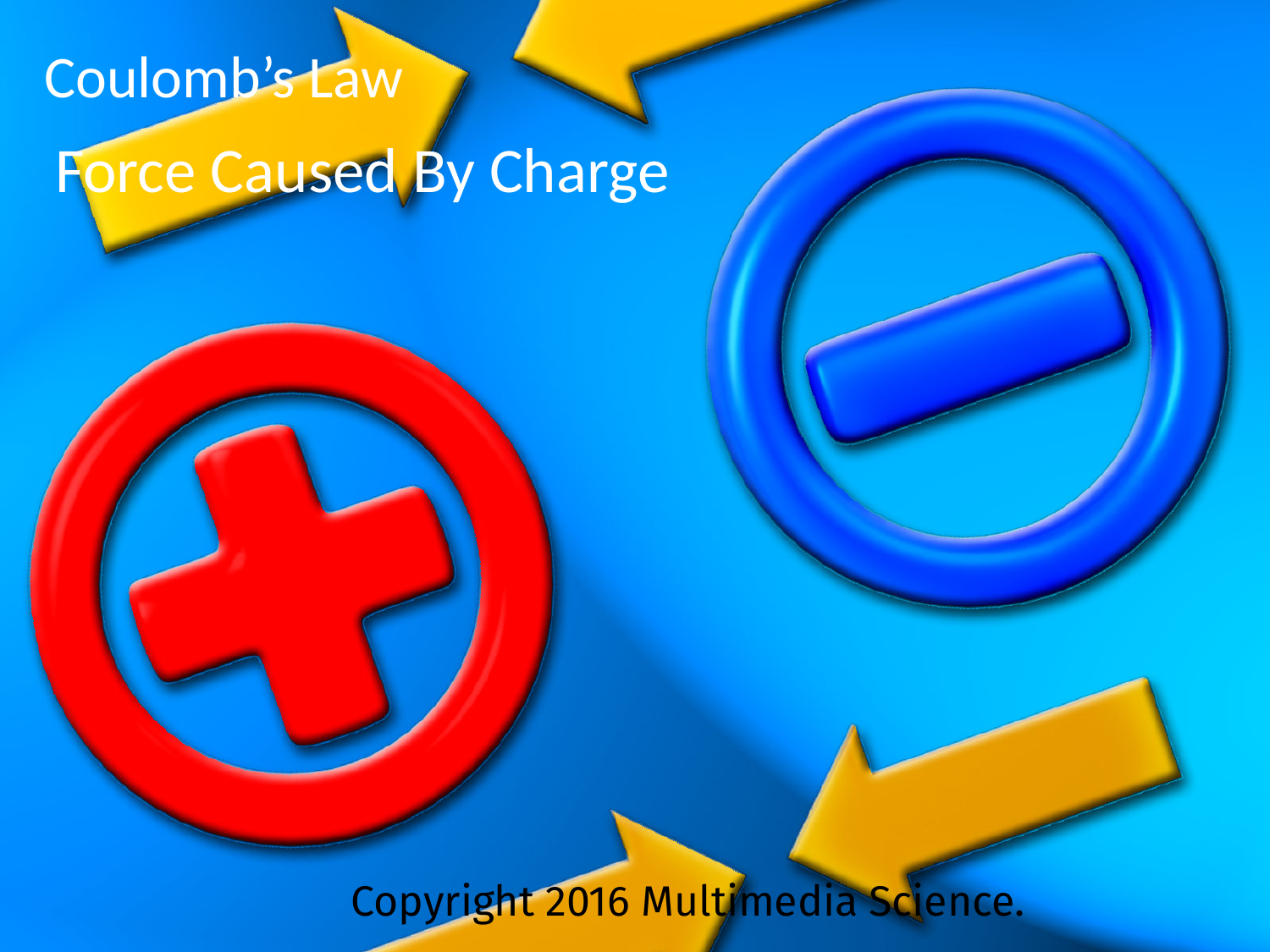

# Coulomb’s Law
Force Caused By Charge
Copyright 2016 Multimedia Science.